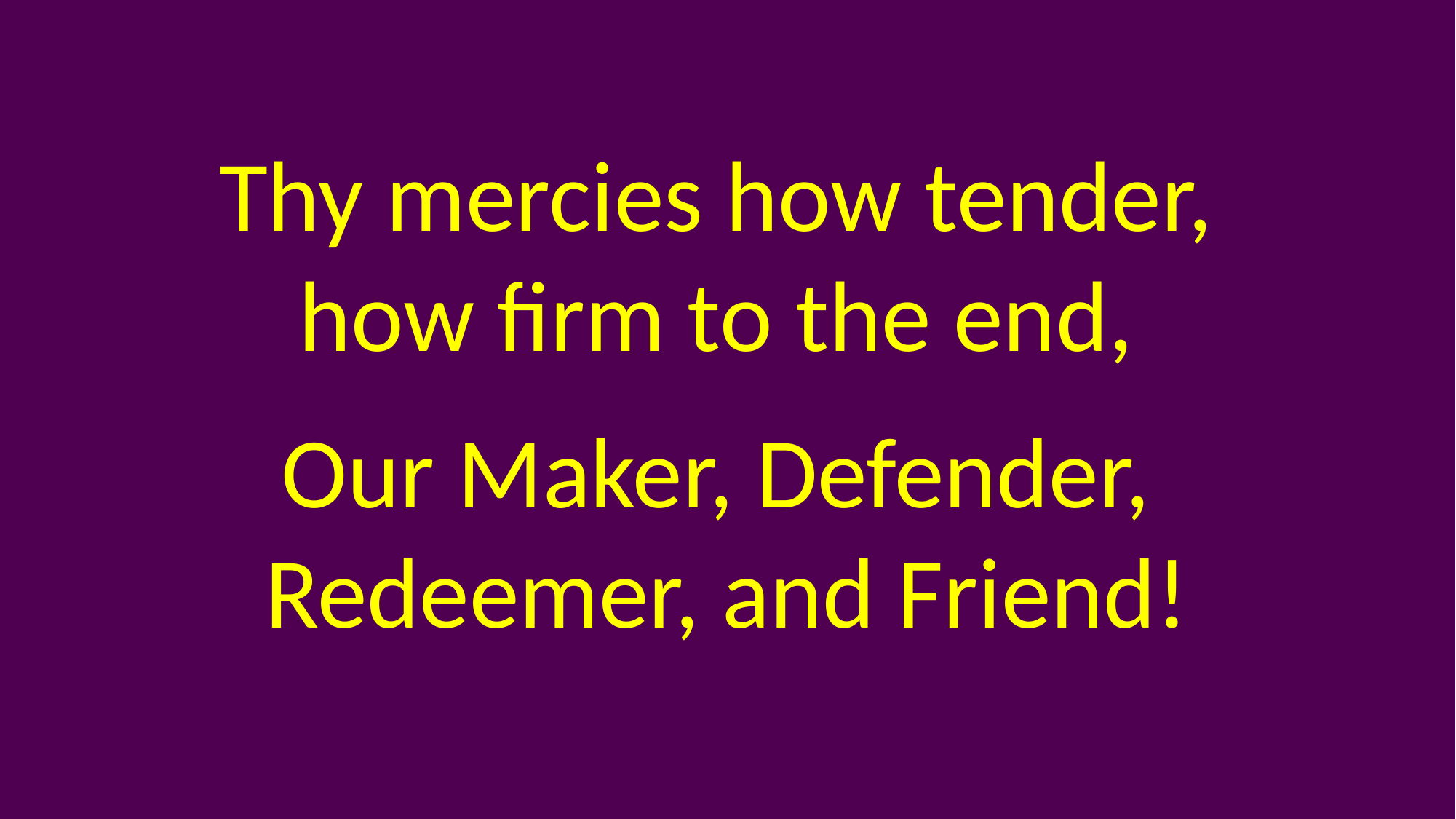

Thy mercies how tender,
how firm to the end,
Our Maker, Defender,
Redeemer, and Friend!